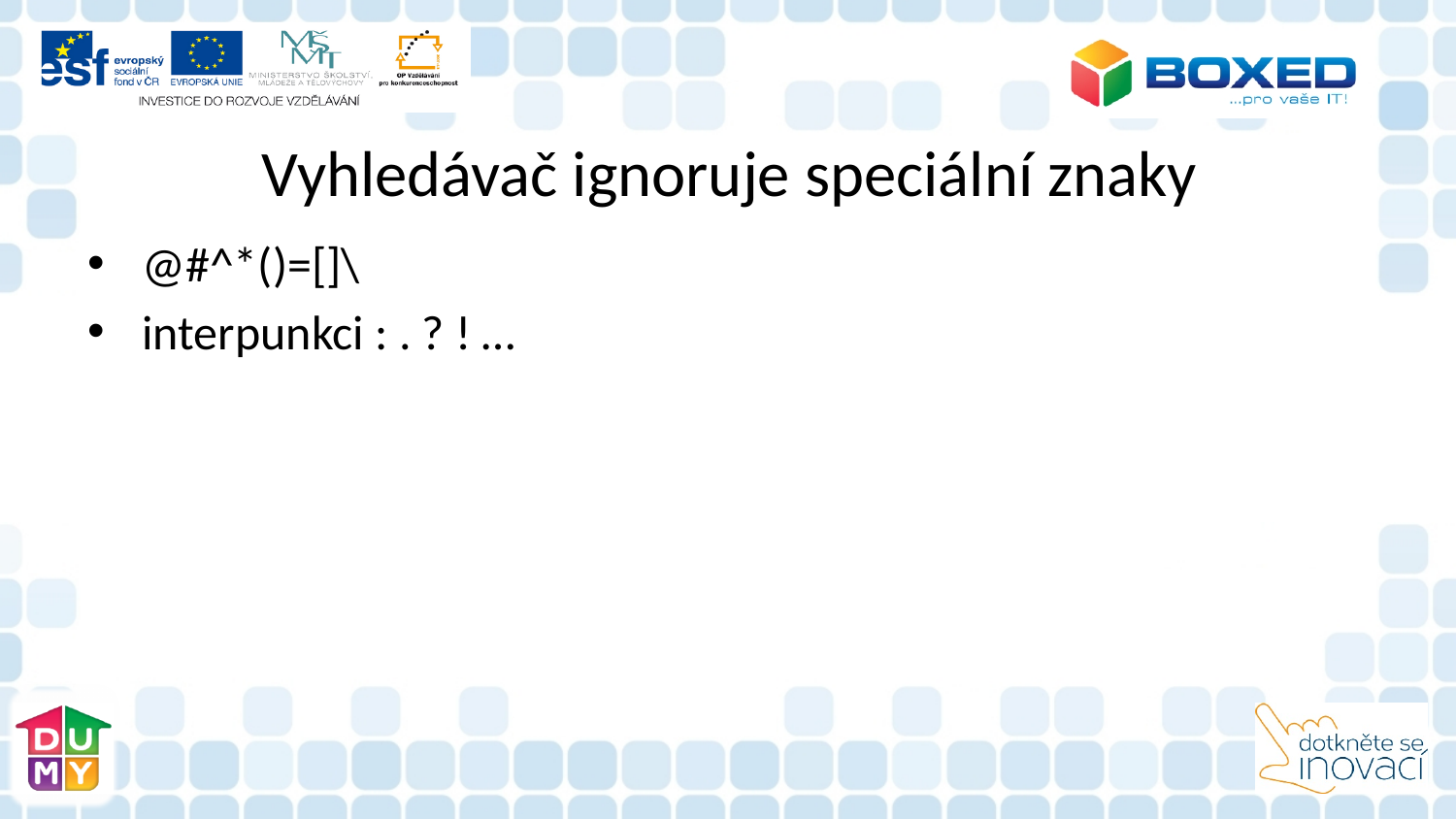

# Vyhledávač ignoruje speciální znaky
@#^*()=[]\
interpunkci : . ? ! …